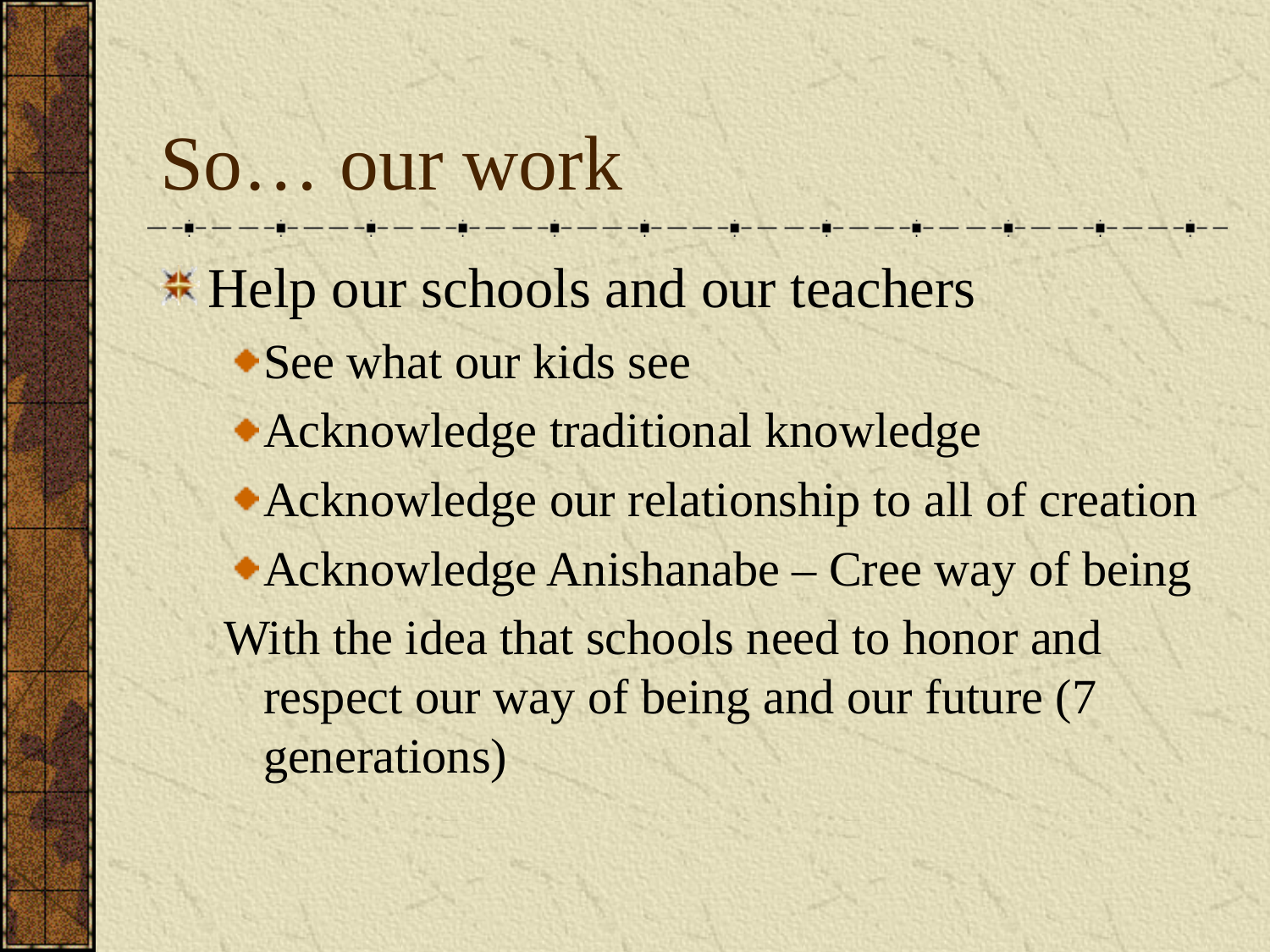

# So… our work
Help our schools and our teachers
See what our kids see
Acknowledge traditional knowledge
Acknowledge our relationship to all of creation
Acknowledge Anishanabe – Cree way of being
With the idea that schools need to honor and respect our way of being and our future (7 generations)